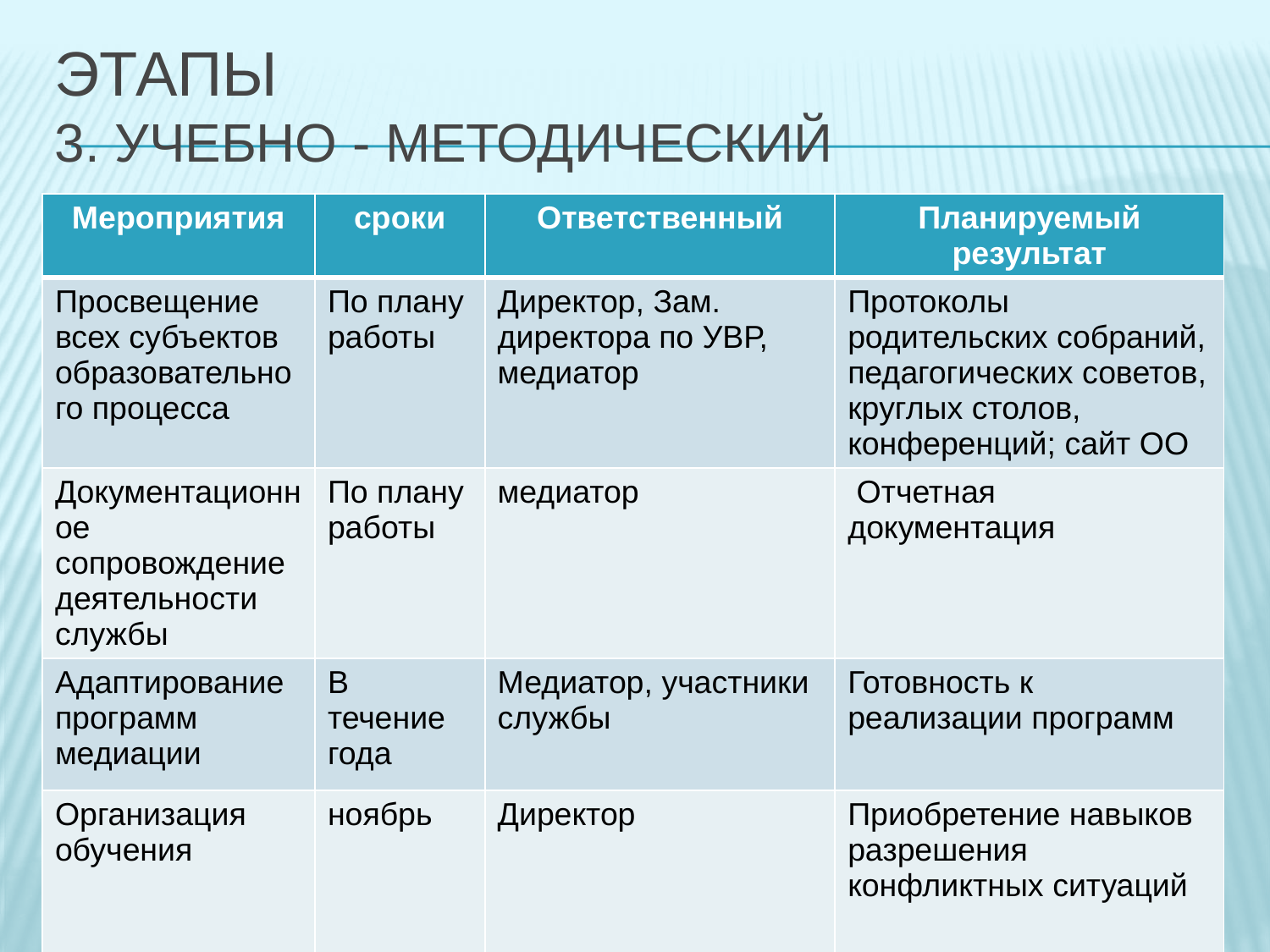

# Этапы 3. Учебно - методический
| Мероприятия | сроки | Ответственный | Планируемый результат |
| --- | --- | --- | --- |
| Просвещение всех субъектов образовательного процесса | По плану работы | Директор, Зам. директора по УВР, медиатор | Протоколы родительских собраний, педагогических советов, круглых столов, конференций; сайт ОО |
| Документационное сопровождение деятельности службы | По плану работы | медиатор | Отчетная документация |
| Адаптирование программ медиации | В течение года | Медиатор, участники службы | Готовность к реализации программ |
| Организация обучения | ноябрь | Директор | Приобретение навыков разрешения конфликтных ситуаций |